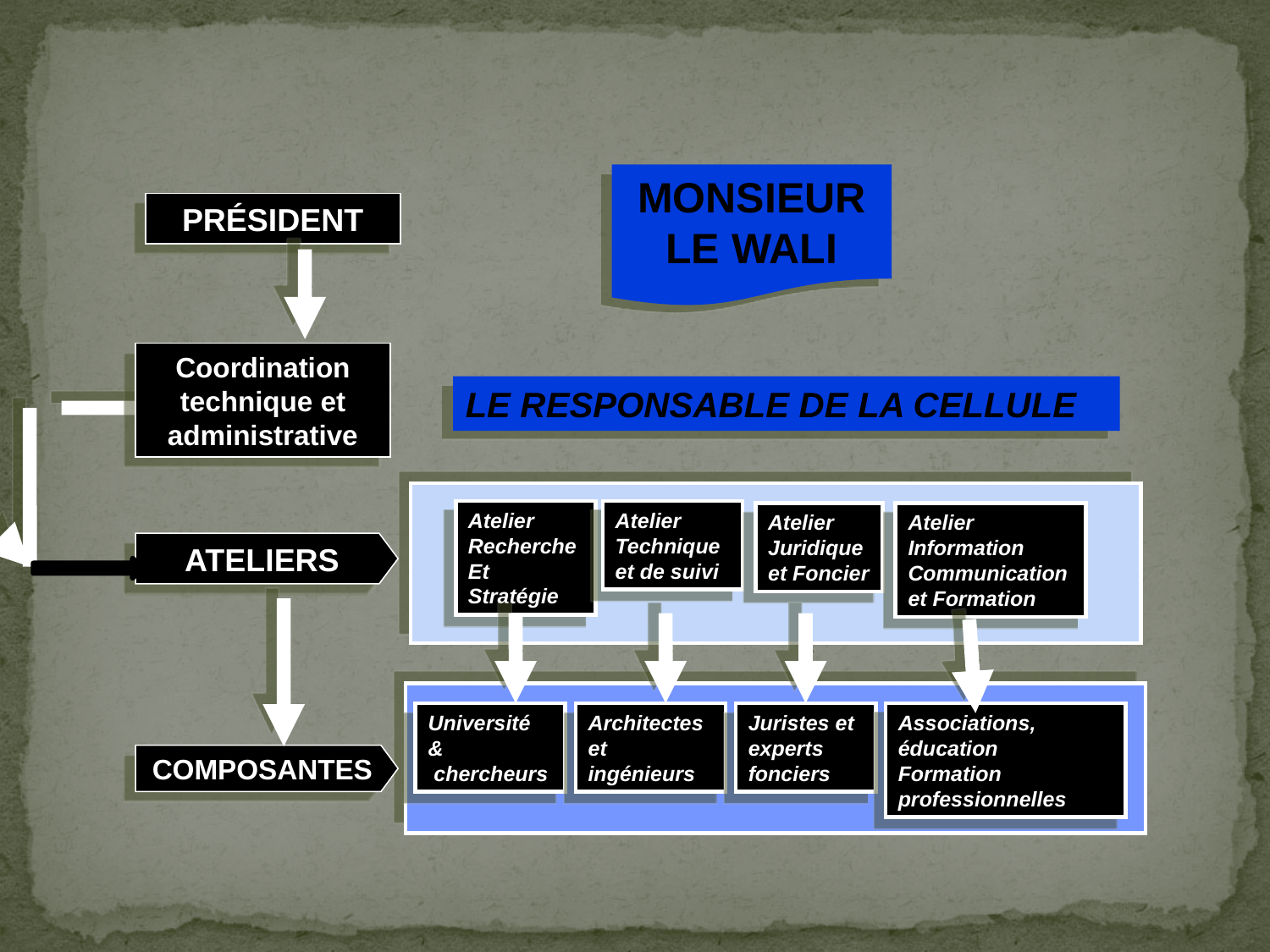

MONSIEUR LE WALI
PRÉSIDENT

Coordination technique et administrative
LE RESPONSABLE DE LA CELLULE

Atelier
Recherche
Et Stratégie
Atelier
Technique
et de suivi
Atelier
Juridique
et Foncier
Atelier
Information
Communication
et Formation
ATELIERS

Université
&
 chercheurs
Architectes et ingénieurs
Juristes et experts fonciers
Associations, éducation
Formation professionnelles
COMPOSANTES